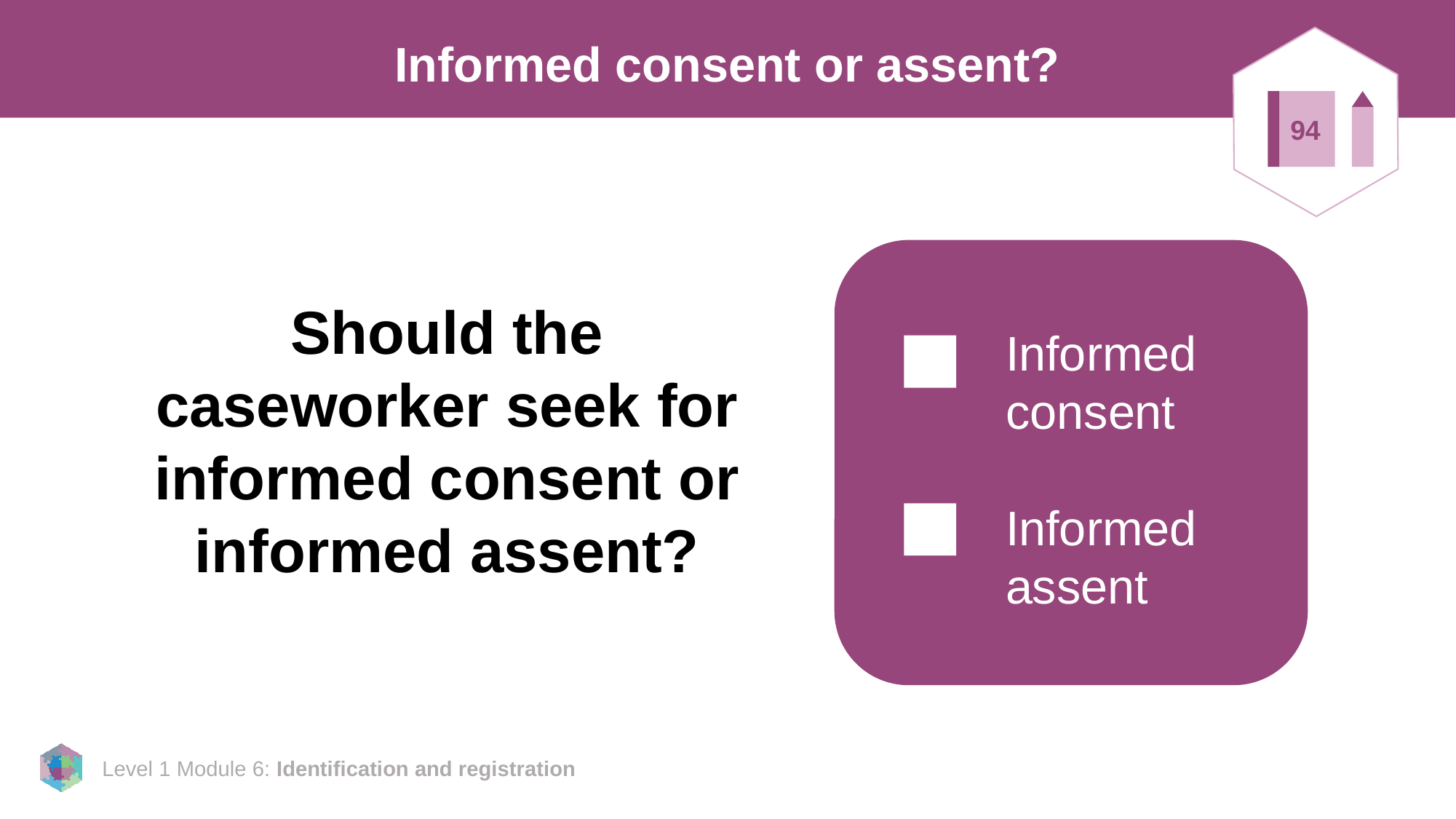

# Informed consent or assent?

94

Should the caseworker seek for informed consent or informed assent?
Informed consent

Informed assent